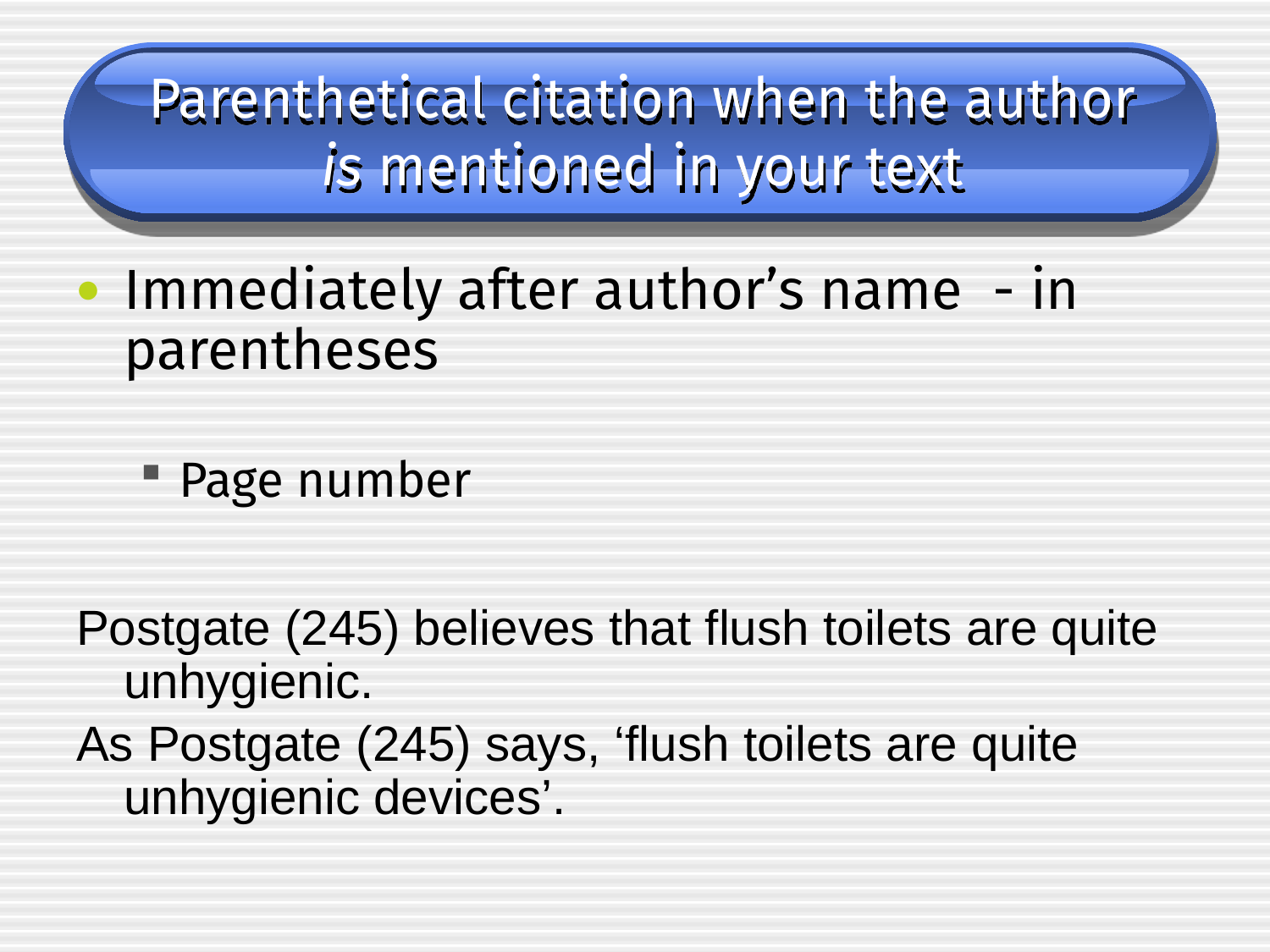

# Parenthetical citation when the author is mentioned in your text
Immediately after author’s name  - in parentheses

Page number

Postgate (245) believes that flush toilets are quite unhygienic.
As Postgate (245) says, ‘flush toilets are quite unhygienic devices’.